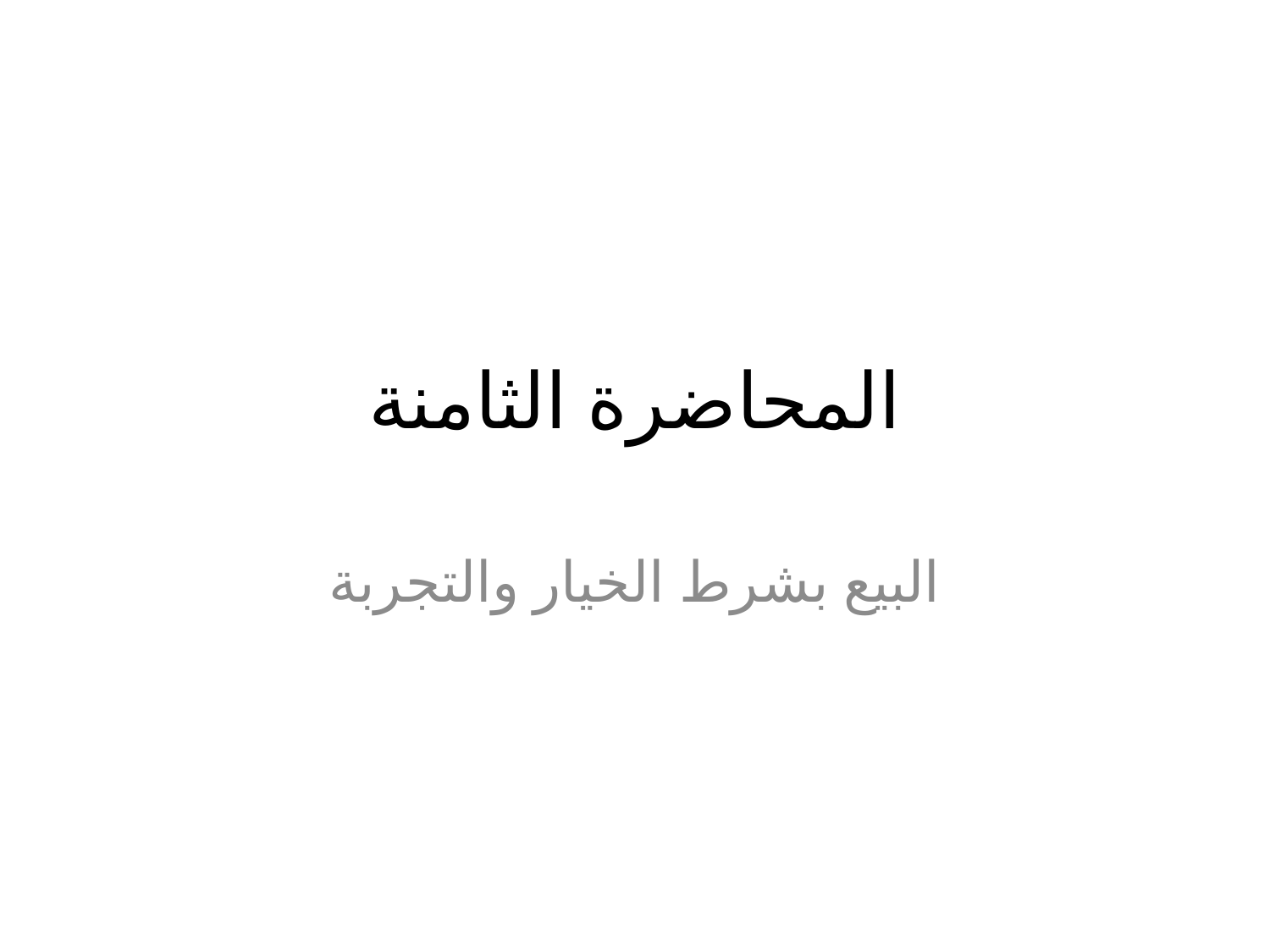

# المحاضرة الثامنة
البيع بشرط الخيار والتجربة